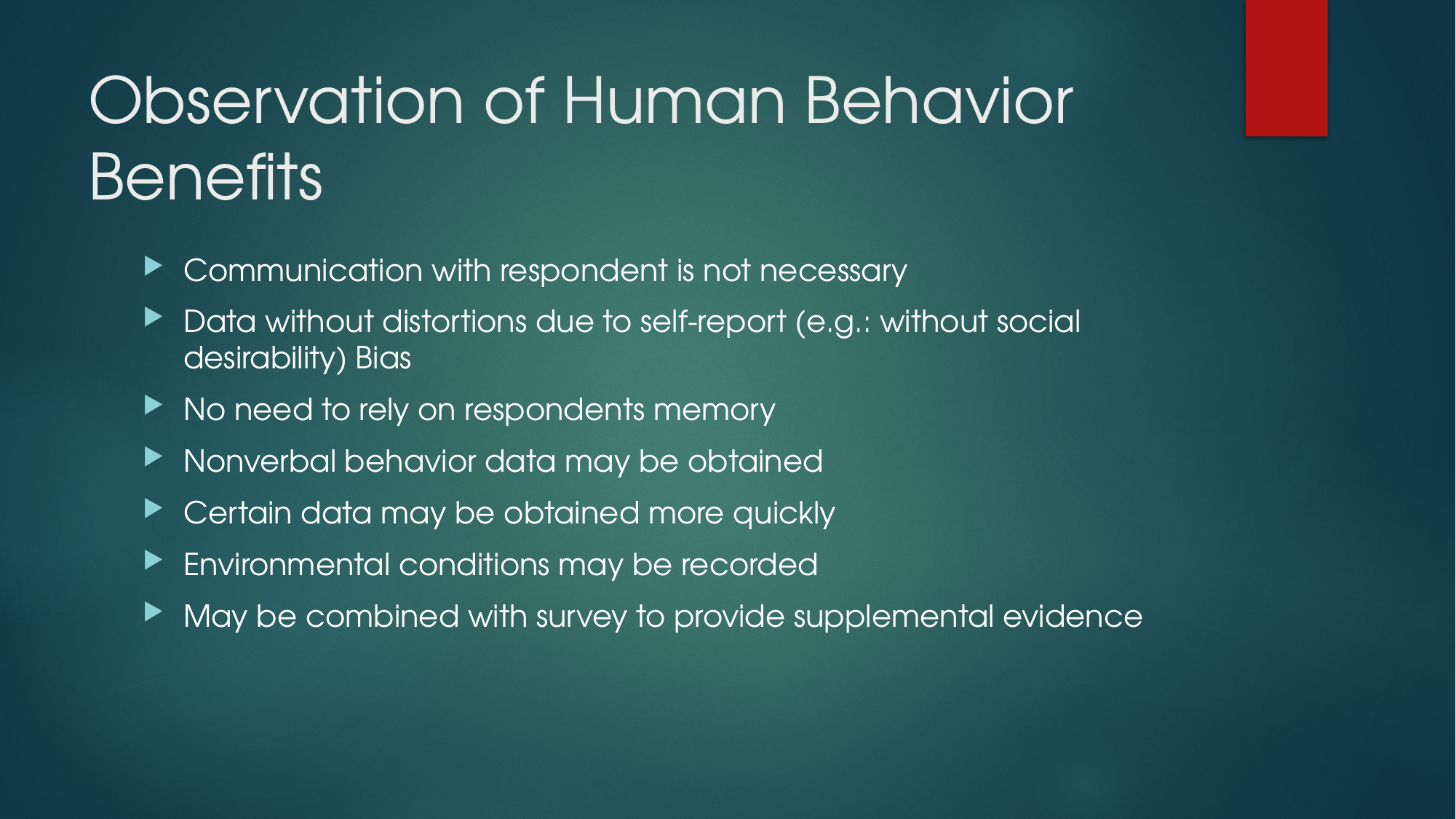

# Observation of Human Behavior Benefits
Communication with respondent is not necessary
Data without distortions due to self-report (e.g.: without social desirability) Bias
No need to rely on respondents memory
Nonverbal behavior data may be obtained
Certain data may be obtained more quickly
Environmental conditions may be recorded
May be combined with survey to provide supplemental evidence